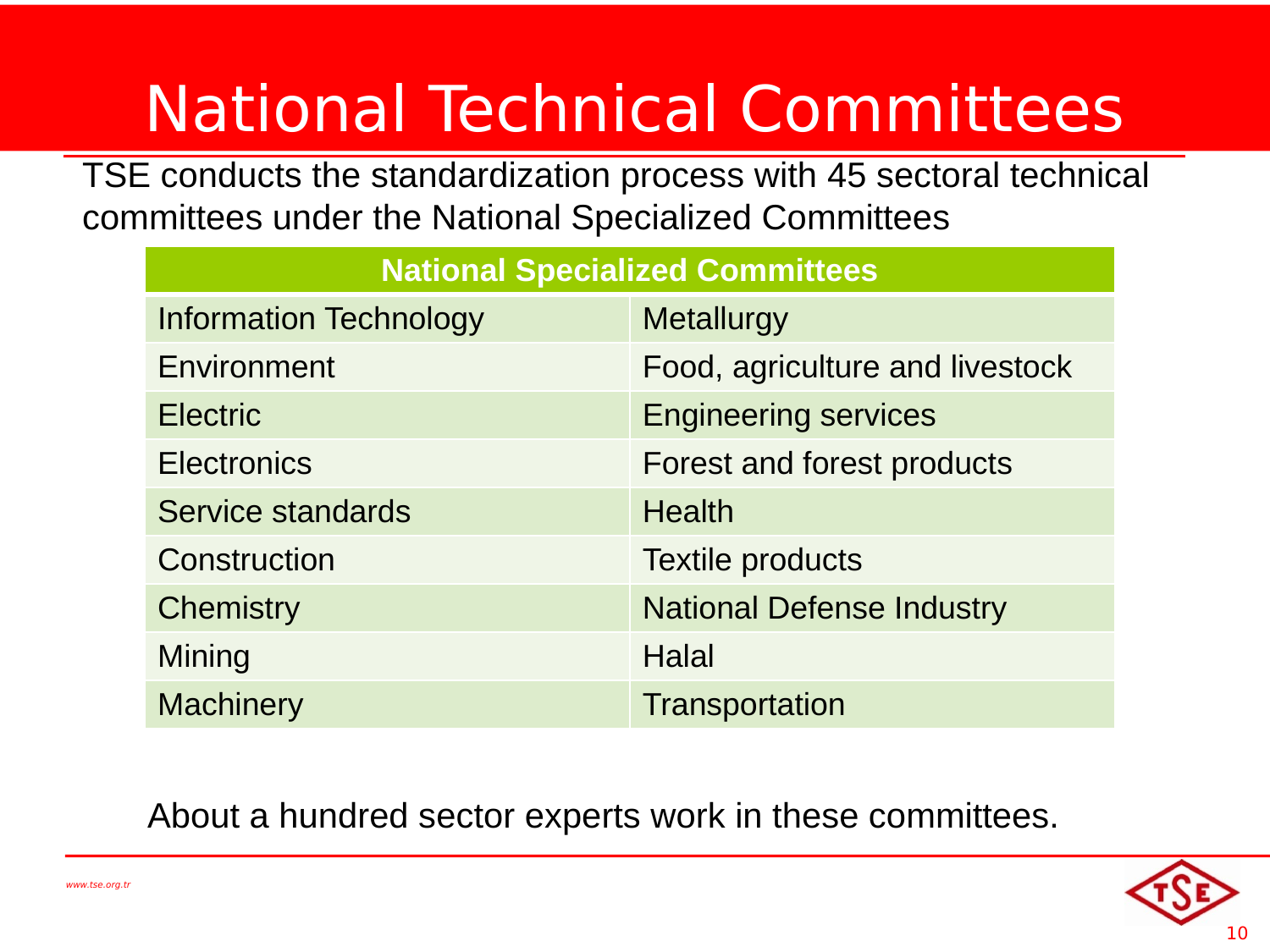

# National Technical Committees
TSE conducts the standardization process with 45 sectoral technical committees under the National Specialized Committees

| National Specialized Committees |  |
| --- | --- |
| Information Technology | Metallurgy |
| Environment | Food, agriculture and livestock |
| Electric | Engineering services |
| Electronics | Forest and forest products |
| Service standards | Health |
| Construction | Textile products |
| Chemistry | National Defense Industry |
| Mining | Halal |
| Machinery | Transportation |
About a hundred sector experts work in these committees.

www.tse.org.tr
10